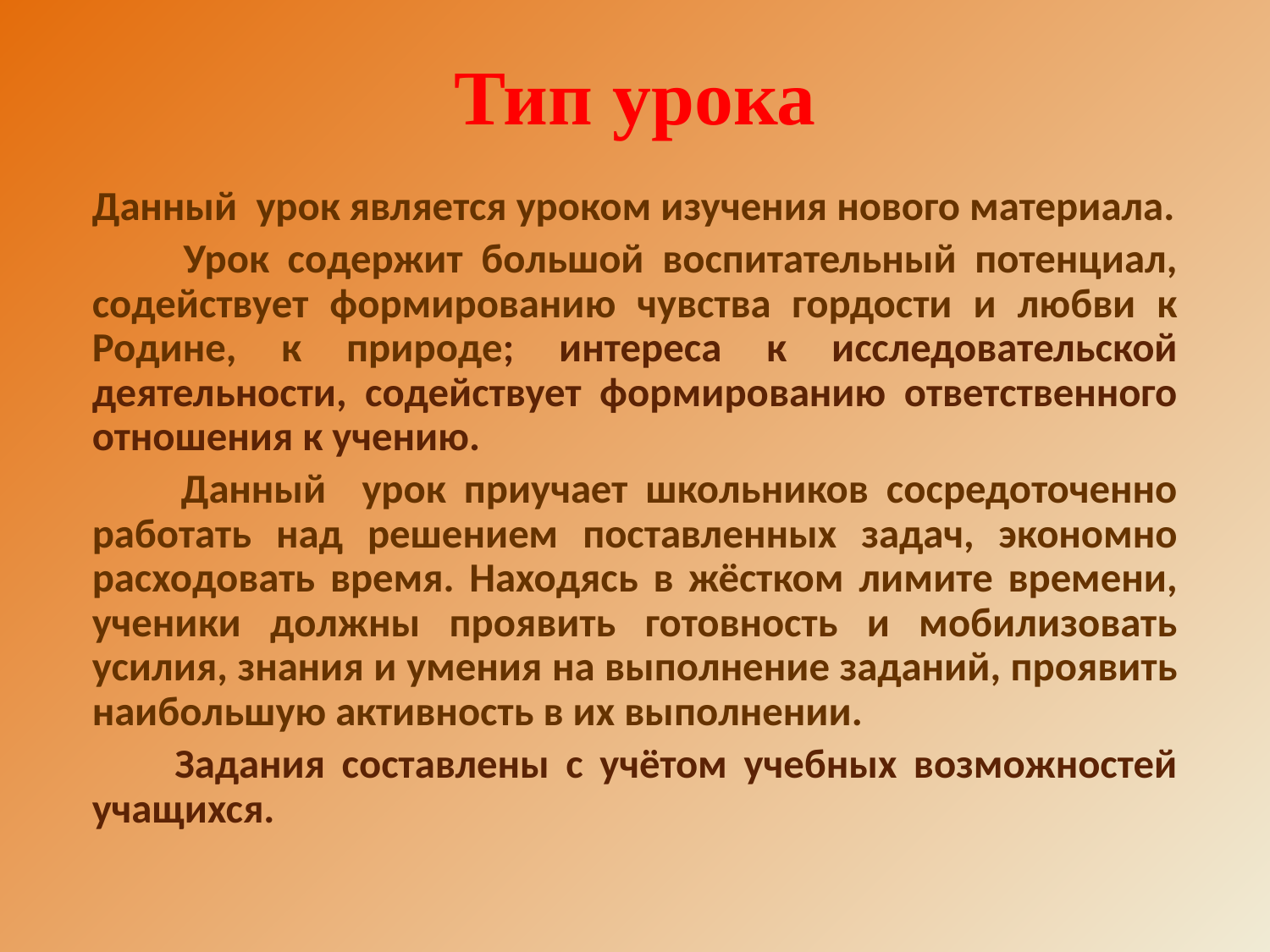

# Тип урока
Данный  урок является уроком изучения нового материала.
     Урок содержит большой воспитательный потенциал, содействует формированию чувства гордости и любви к Родине, к природе; интереса к исследовательской деятельности, содействует формированию ответственного отношения к учению.
     Данный  урок приучает школьников сосредоточенно работать над решением поставленных задач, экономно расходовать время. Находясь в жёстком лимите времени, ученики должны проявить готовность и мобилизовать усилия, знания и умения на выполнение заданий, проявить наибольшую активность в их выполнении.
     Задания составлены с учётом учебных возможностей учащихся.